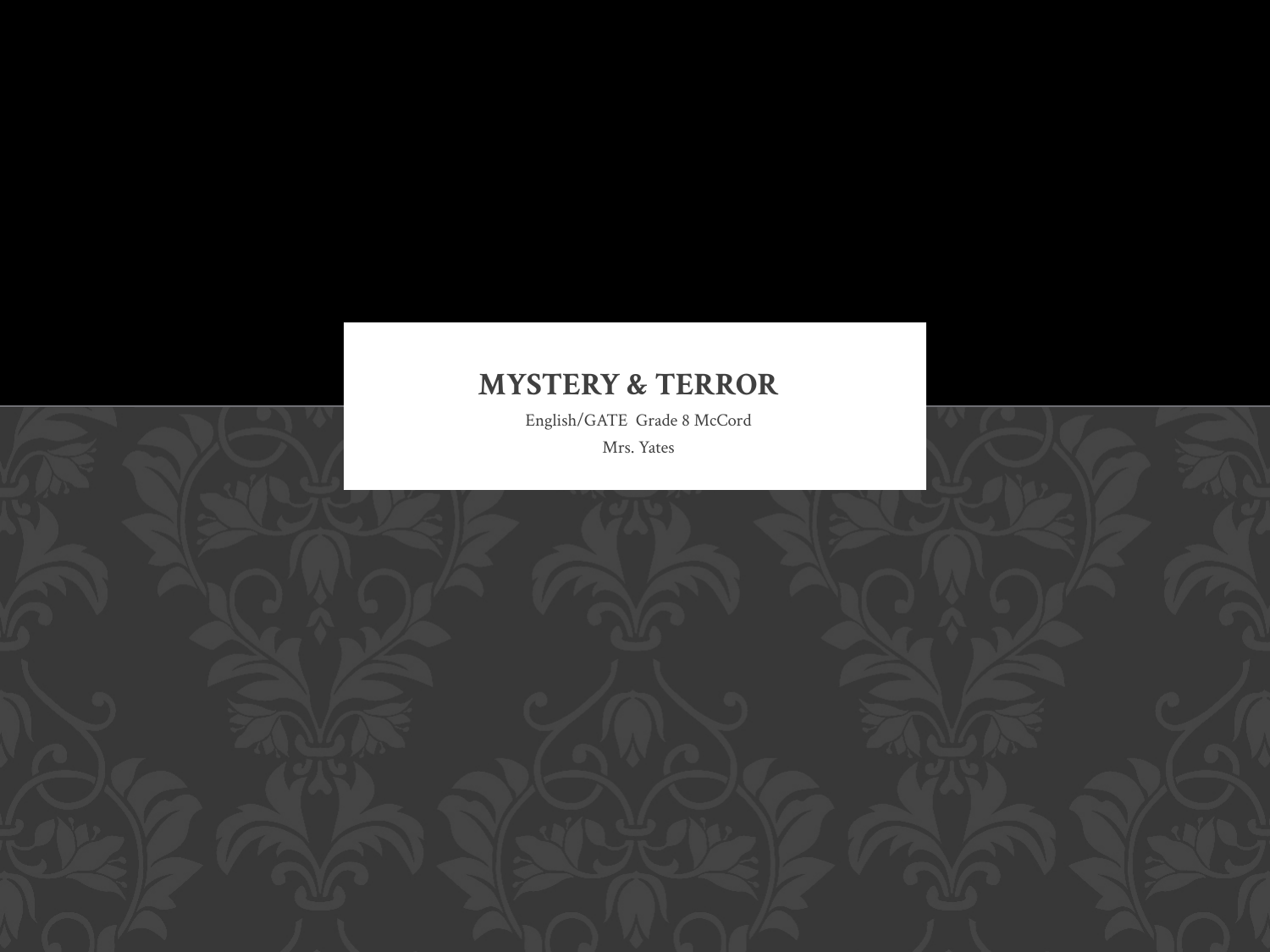

Afraid of Classic Literature?
# Mystery & Terror
English/GATE  Grade 8 McCord
Mrs. Yates